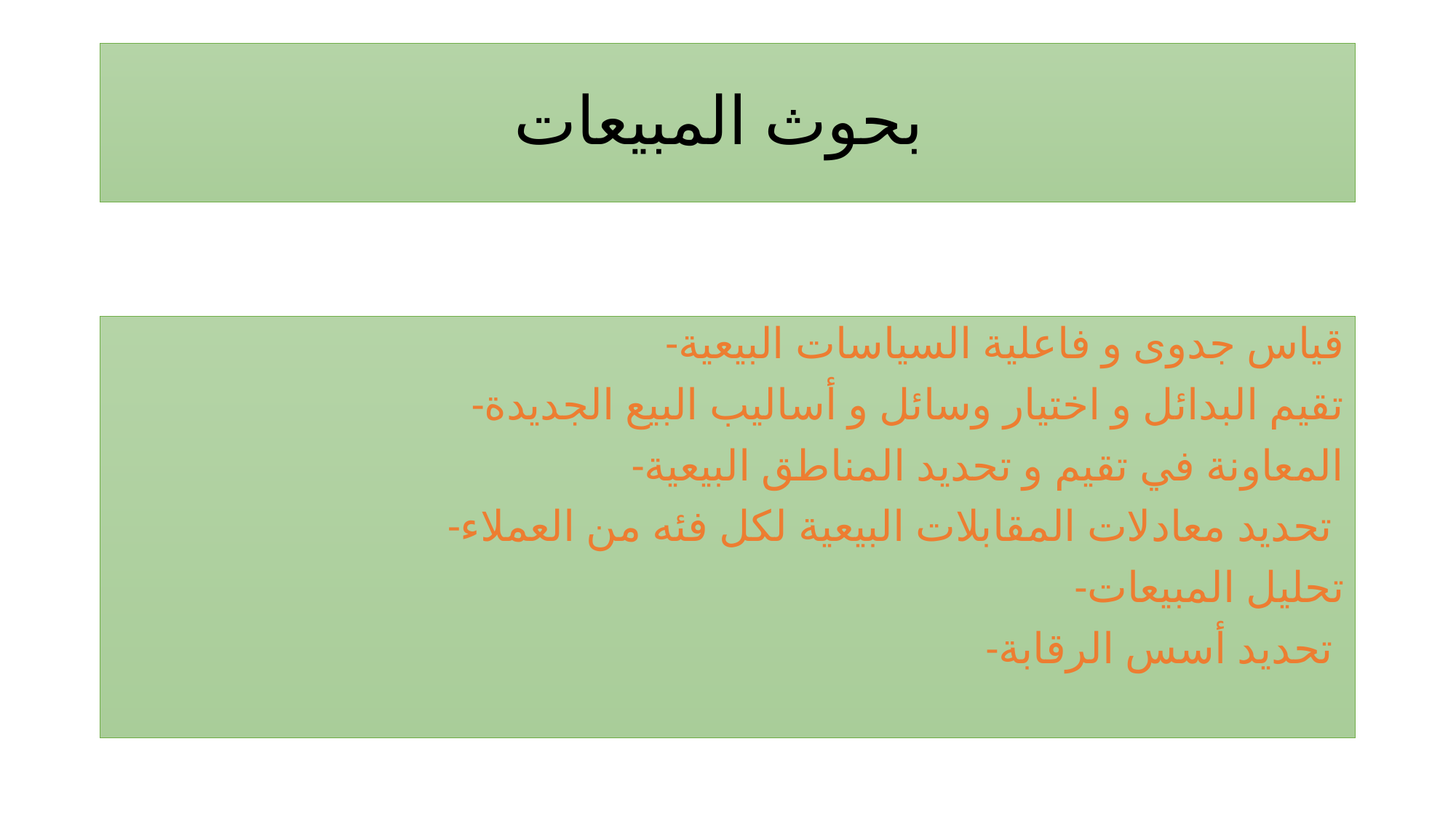

# بحوث المبيعات
-قياس جدوى و فاعلية السياسات البيعية
-تقيم البدائل و اختيار وسائل و أساليب البيع الجديدة
-المعاونة في تقيم و تحديد المناطق البيعية
-تحديد معادلات المقابلات البيعية لكل فئه من العملاء
-تحليل المبيعات
-تحديد أسس الرقابة